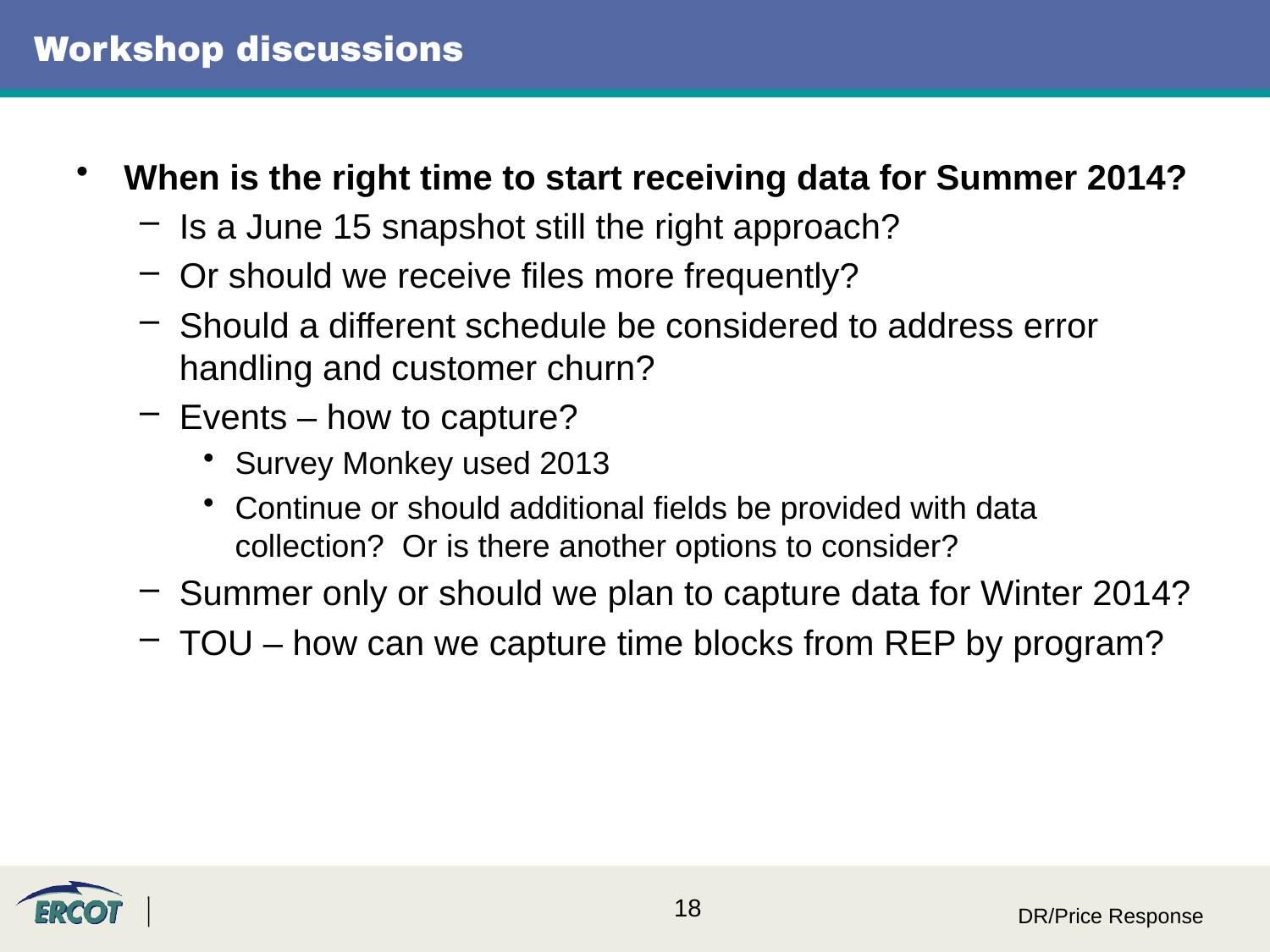

# Workshop discussions
When is the right time to start receiving data for Summer 2014?
Is a June 15 snapshot still the right approach?
Or should we receive files more frequently?
Should a different schedule be considered to address error handling and customer churn?
Events – how to capture?
Survey Monkey used 2013
Continue or should additional fields be provided with data collection?  Or is there another options to consider?
Summer only or should we plan to capture data for Winter 2014?
TOU – how can we capture time blocks from REP by program?

DR/Price Response